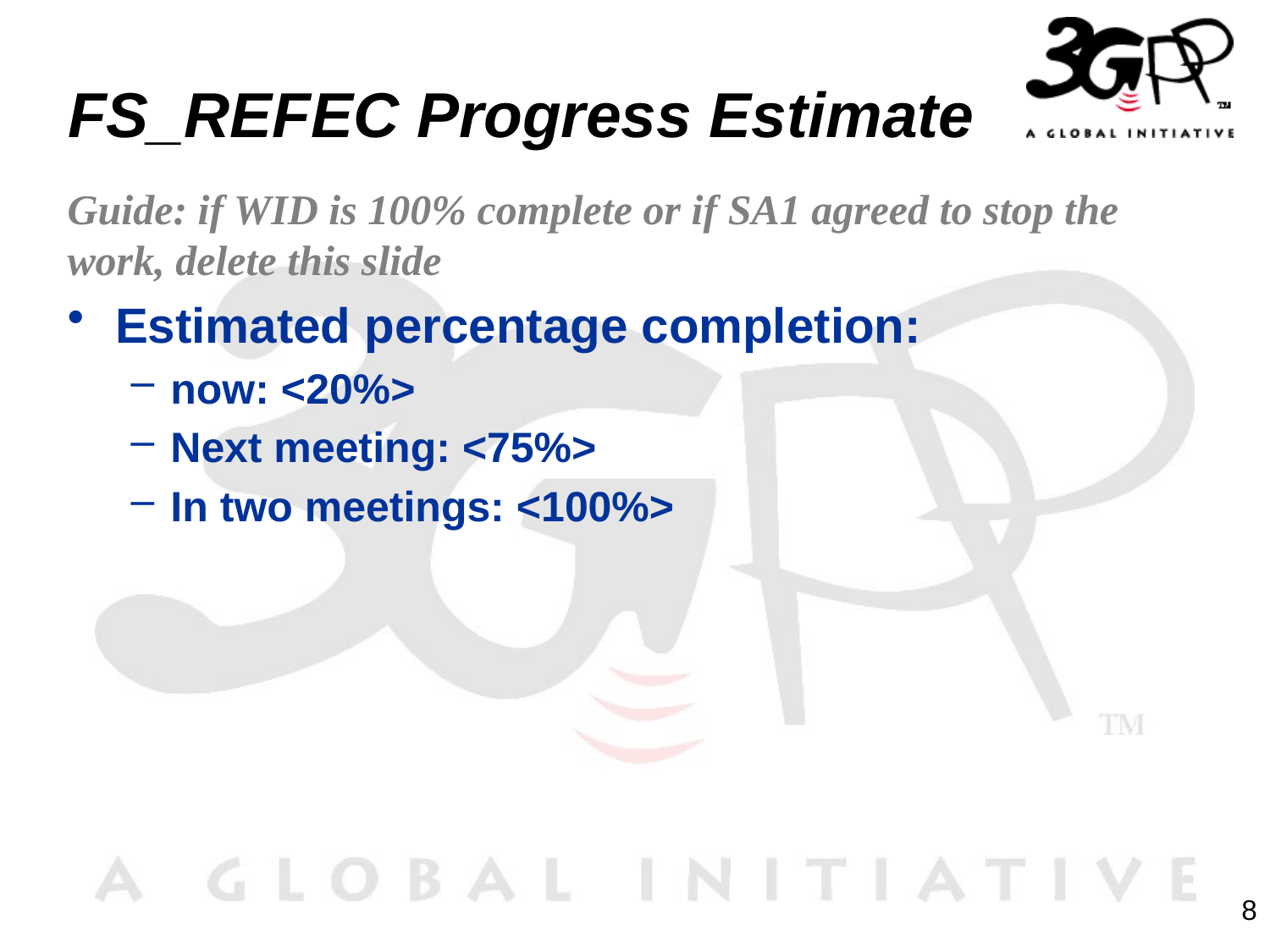

# FS_REFEC Progress Estimate
Guide: if WID is 100% complete or if SA1 agreed to stop the work, delete this slide
Estimated percentage completion:
now: <20%>
Next meeting: <75%>
In two meetings: <100%>
8